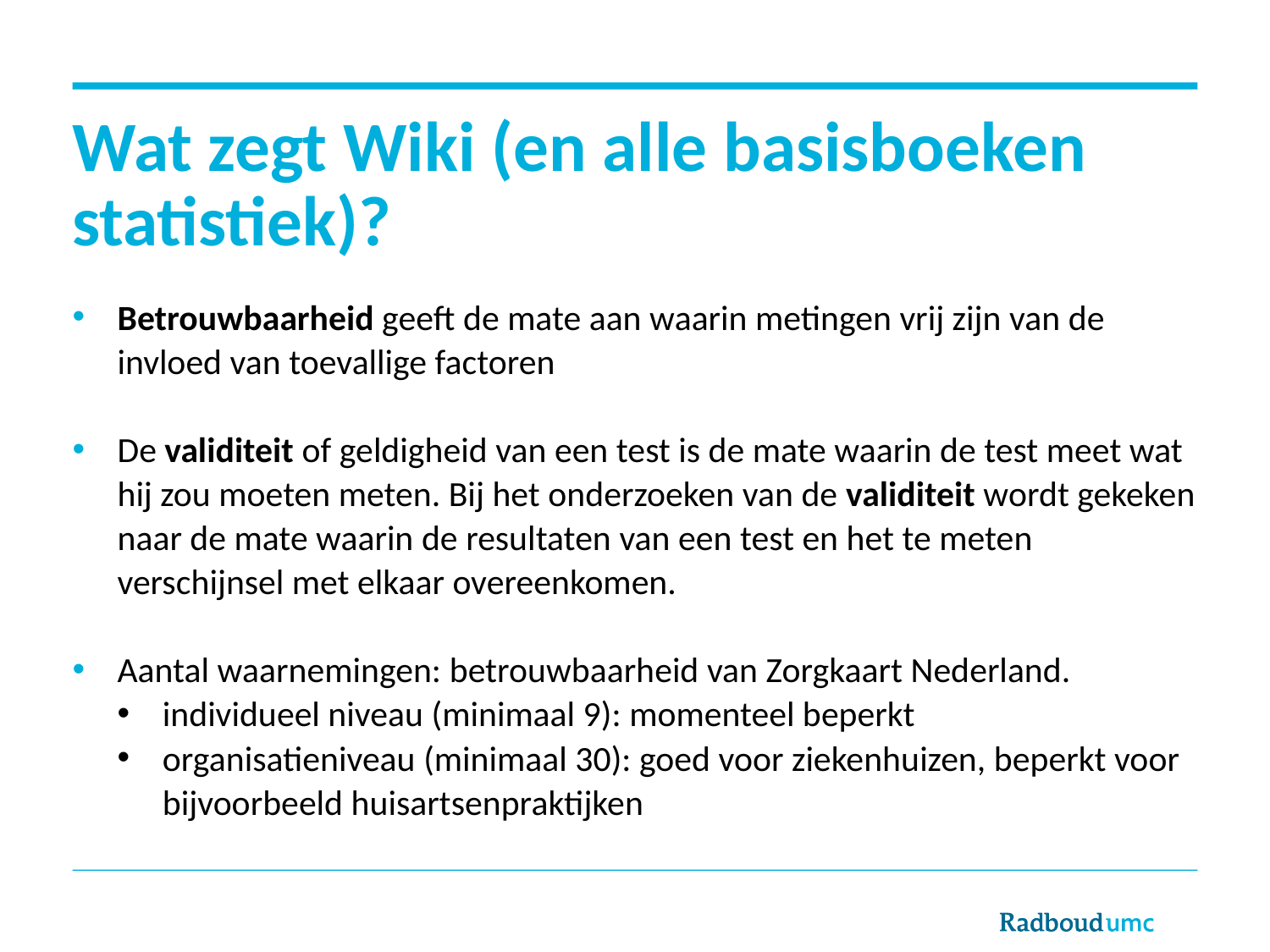

# Wat zegt Wiki (en alle basisboeken statistiek)?
Betrouwbaarheid geeft de mate aan waarin metingen vrij zijn van de invloed van toevallige factoren

De validiteit of geldigheid van een test is de mate waarin de test meet wat hij zou moeten meten. Bij het onderzoeken van de validiteit wordt gekeken naar de mate waarin de resultaten van een test en het te meten verschijnsel met elkaar overeenkomen.

Aantal waarnemingen: betrouwbaarheid van Zorgkaart Nederland.
individueel niveau (minimaal 9): momenteel beperkt
organisatieniveau (minimaal 30): goed voor ziekenhuizen, beperkt voor bijvoorbeeld huisartsenpraktijken